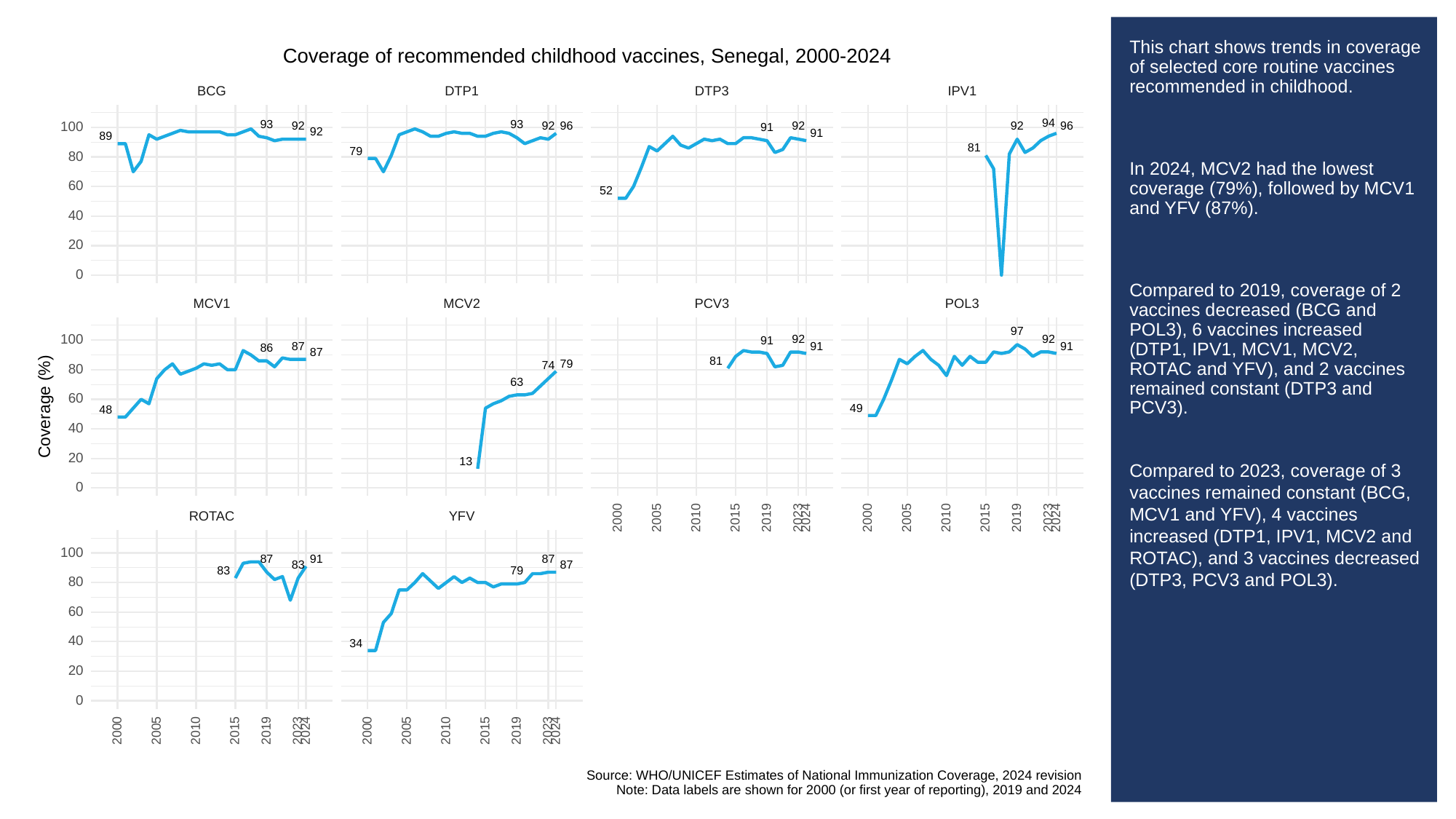

# This chart shows trends in coverage of selected core routine vaccines recommended in childhood.

In 2024, MCV2 had the lowest coverage (79%), followed by MCV1 and YFV (87%).

Compared to 2019, coverage of 2 vaccines decreased (BCG and POL3), 6 vaccines increased (DTP1, IPV1, MCV1, MCV2, ROTAC and YFV), and 2 vaccines remained constant (DTP3 and PCV3).

Compared to 2023, coverage of 3 vaccines remained constant (BCG, MCV1 and YFV), 4 vaccines increased (DTP1, IPV1, MCV2 and ROTAC), and 3 vaccines decreased (DTP3, PCV3 and POL3).

Coverage of recommended childhood vaccines, Senegal, 2000-2024
BCG
DTP3
DTP1
IPV1

94
93
93
96
96
100
92
92
92
92
91

92

91
89

81
79
80

60

52

40

20

0

POL3
PCV3
MCV1
MCV2

97
100
92
92
91

91
91
87
86

87

81
79
74
80

63

60
Coverage (%)

49
48

40

20
13

0

ROTAC
YFV
2023
2023
2000
2005
2010
2015
2019
2024
2000
2005
2010
2015
2019
2024

100

91
87
87
87
83

83
79

80

60

40
34

20

0

2023
2023
2000
2005
2010
2015
2019
2024
2000
2005
2010
2015
2019
2024
Source: WHO/UNICEF Estimates of National Immunization Coverage, 2024 revision
Note: Data labels are shown for 2000 (or first year of reporting), 2019 and 2024